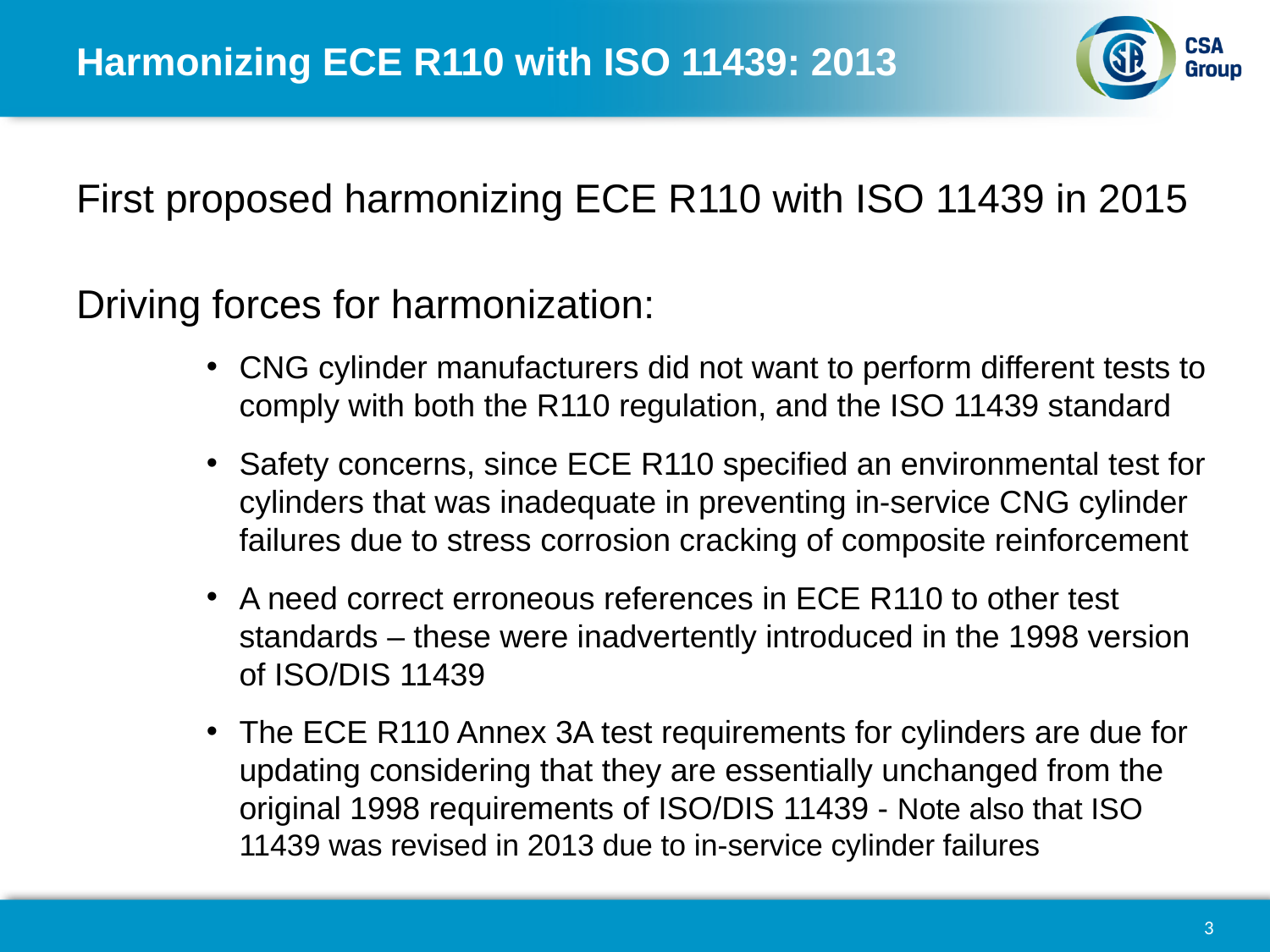

# Harmonizing ECE R110 with ISO 11439: 2013
First proposed harmonizing ECE R110 with ISO 11439 in 2015

Driving forces for harmonization:
CNG cylinder manufacturers did not want to perform different tests to comply with both the R110 regulation, and the ISO 11439 standard
Safety concerns, since ECE R110 specified an environmental test for cylinders that was inadequate in preventing in-service CNG cylinder failures due to stress corrosion cracking of composite reinforcement
A need correct erroneous references in ECE R110 to other test standards – these were inadvertently introduced in the 1998 version of ISO/DIS 11439
The ECE R110 Annex 3A test requirements for cylinders are due for updating considering that they are essentially unchanged from the original 1998 requirements of ISO/DIS 11439 - Note also that ISO 11439 was revised in 2013 due to in-service cylinder failures

3